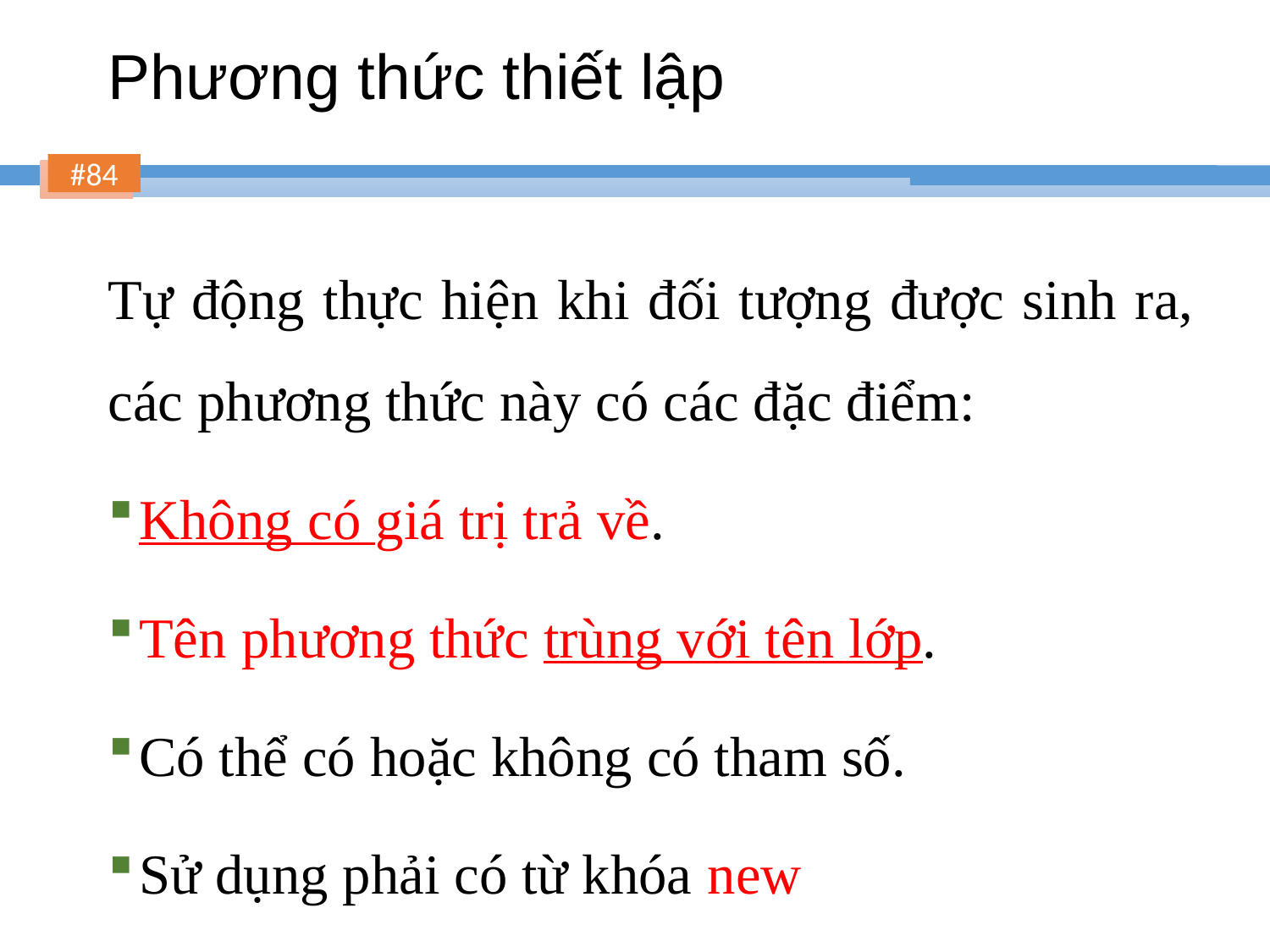

# Phương thức thiết lập
Tự động thực hiện khi đối tượng được sinh ra, các phương thức này có các đặc điểm:
Không có giá trị trả về.
Tên phương thức trùng với tên lớp.
Có thể có hoặc không có tham số.
Sử dụng phải có từ khóa new
84